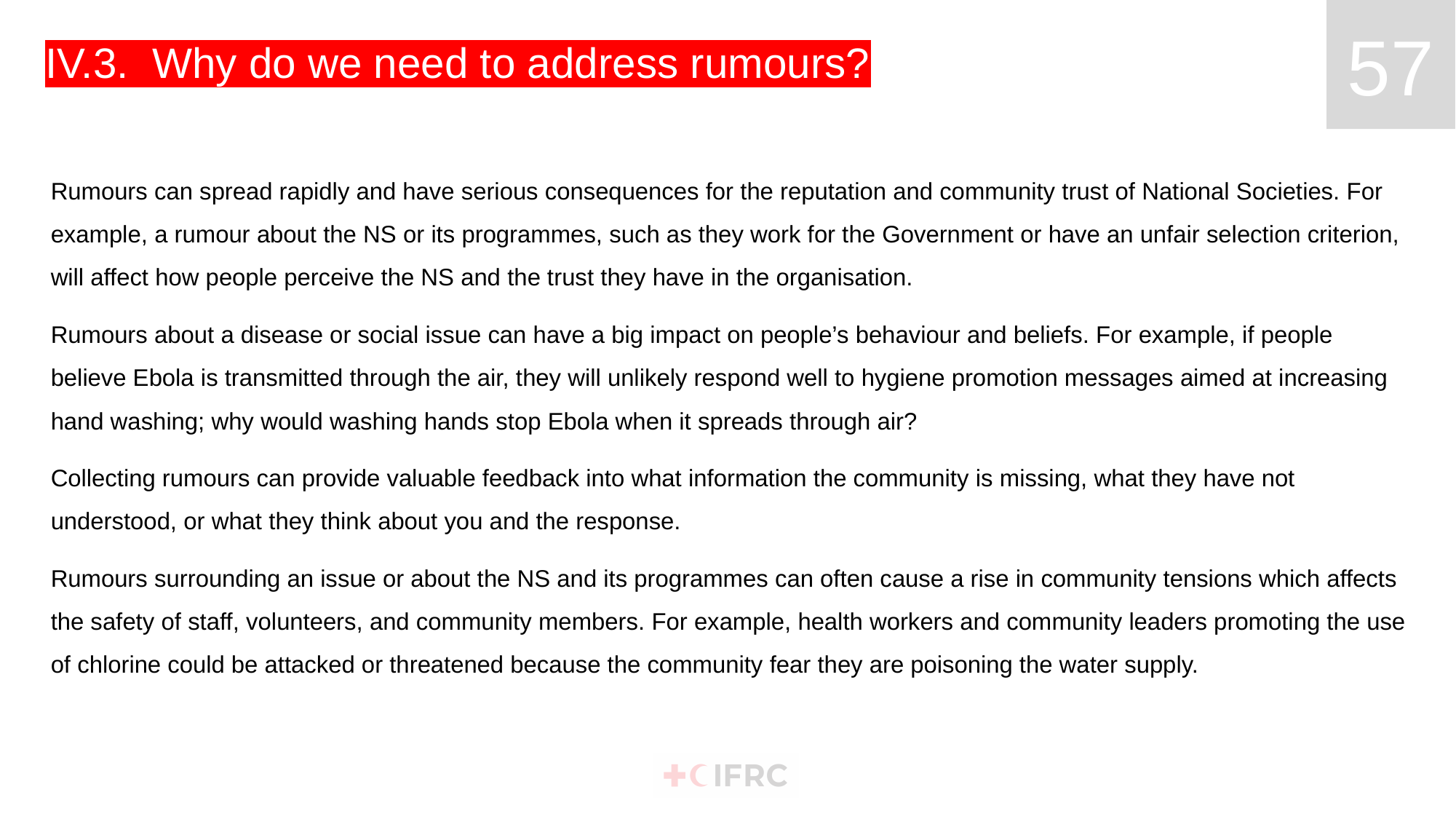

# IV.3.  Why do we need to address rumours?
Rumours can spread rapidly and have serious consequences for the reputation and community trust of National Societies. For example, a rumour about the NS or its programmes, such as they work for the Government or have an unfair selection criterion, will affect how people perceive the NS and the trust they have in the organisation.
Rumours about a disease or social issue can have a big impact on people’s behaviour and beliefs. For example, if people believe Ebola is transmitted through the air, they will unlikely respond well to hygiene promotion messages aimed at increasing hand washing; why would washing hands stop Ebola when it spreads through air?
Collecting rumours can provide valuable feedback into what information the community is missing, what they have not understood, or what they think about you and the response.
Rumours surrounding an issue or about the NS and its programmes can often cause a rise in community tensions which affects the safety of staff, volunteers, and community members. For example, health workers and community leaders promoting the use of chlorine could be attacked or threatened because the community fear they are poisoning the water supply.